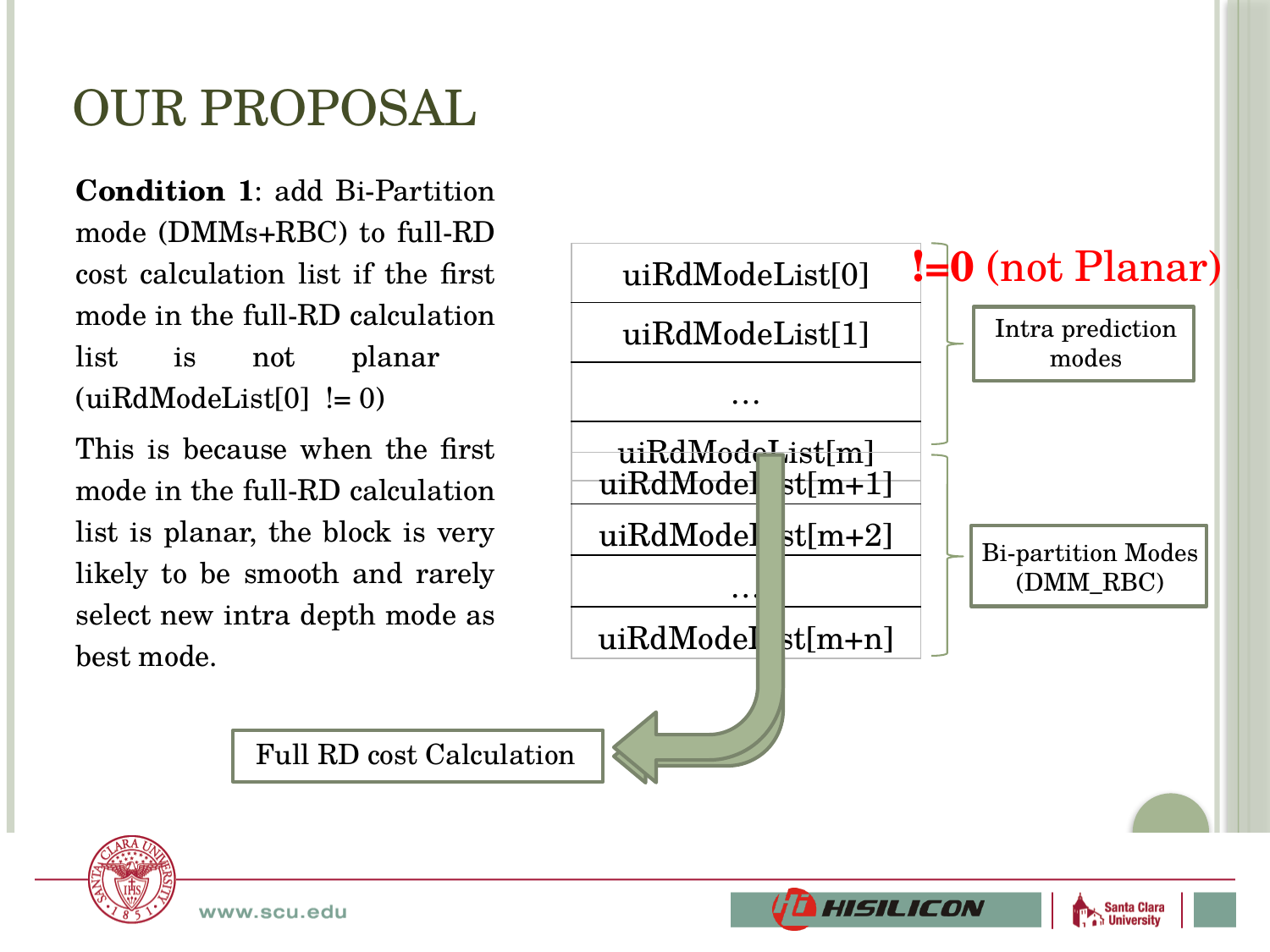

# Our Proposal
Condition 1: add Bi-Partition mode (DMMs+RBC) to full-RD cost calculation list if the first mode in the full-RD calculation list is not planar  (uiRdModeList[0]  != 0)
This is because when the first mode in the full-RD calculation list is planar, the block is very likely to be smooth and rarely select new intra depth mode as best mode.
!=0 (not Planar)
| uiRdModeList[0] |
| --- |
| uiRdModeList[1] |
| … |
| uiRdModeList[m] |

Intra prediction modes

| uiRdModeList[m+1] |
| --- |
| uiRdModeList[m+2] |
| … |
| uiRdModeList[m+n] |

Bi-partition Modes (DMM_RBC)

Full RD cost Calculation